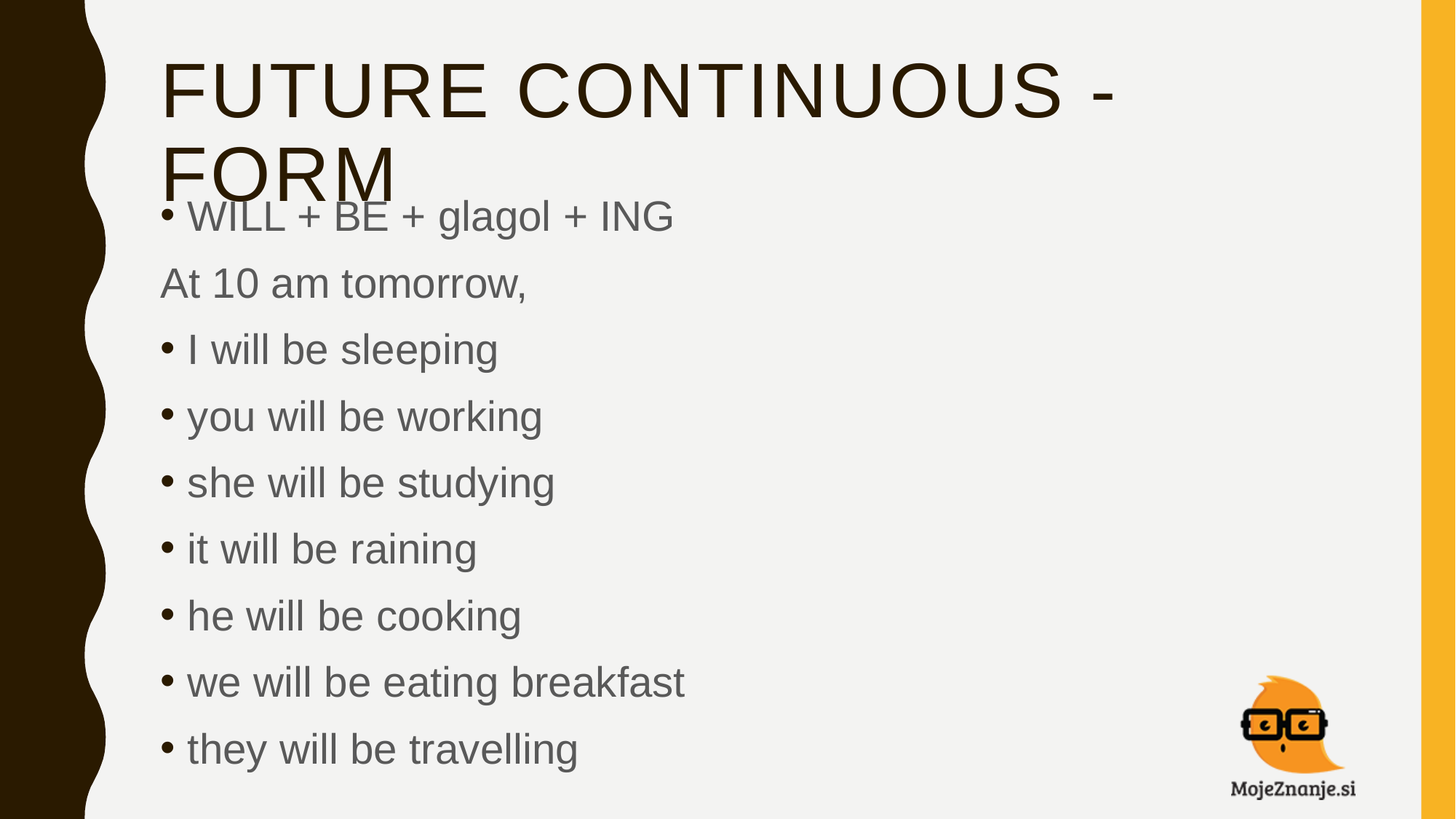

# FUTURE CONTINUOUS - FORM
WILL + BE + glagol + ING
At 10 am tomorrow,
I will be sleeping
you will be working
she will be studying
it will be raining
he will be cooking
we will be eating breakfast
they will be travelling